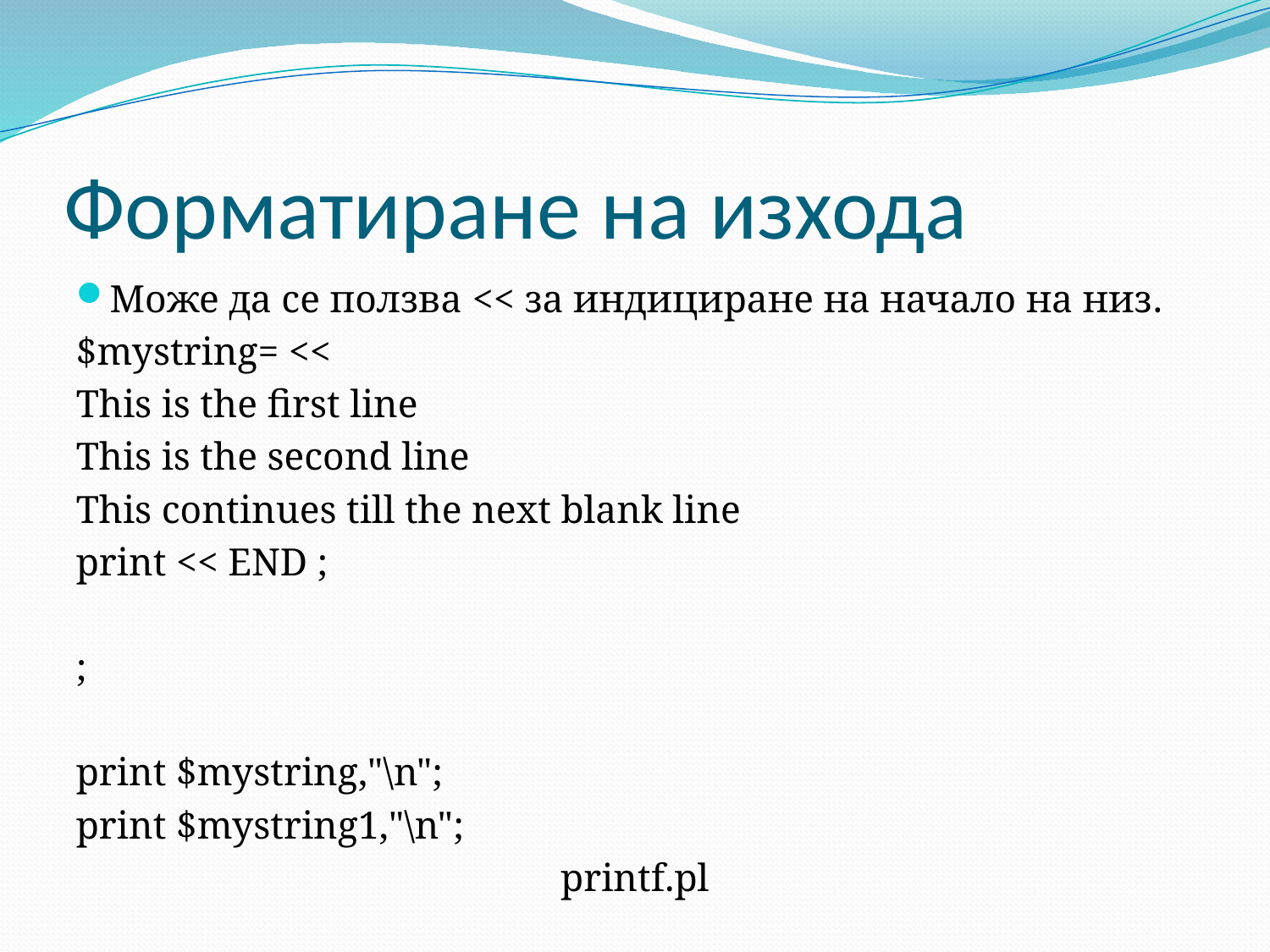

# Форматиране на изхода
Може да се ползва << за индициране на начало на низ.
$mystring= <<
This is the first line
This is the second line
This continues till the next blank line
print << END ;

;

print $mystring,"\n";
print $mystring1,"\n";
printf.pl